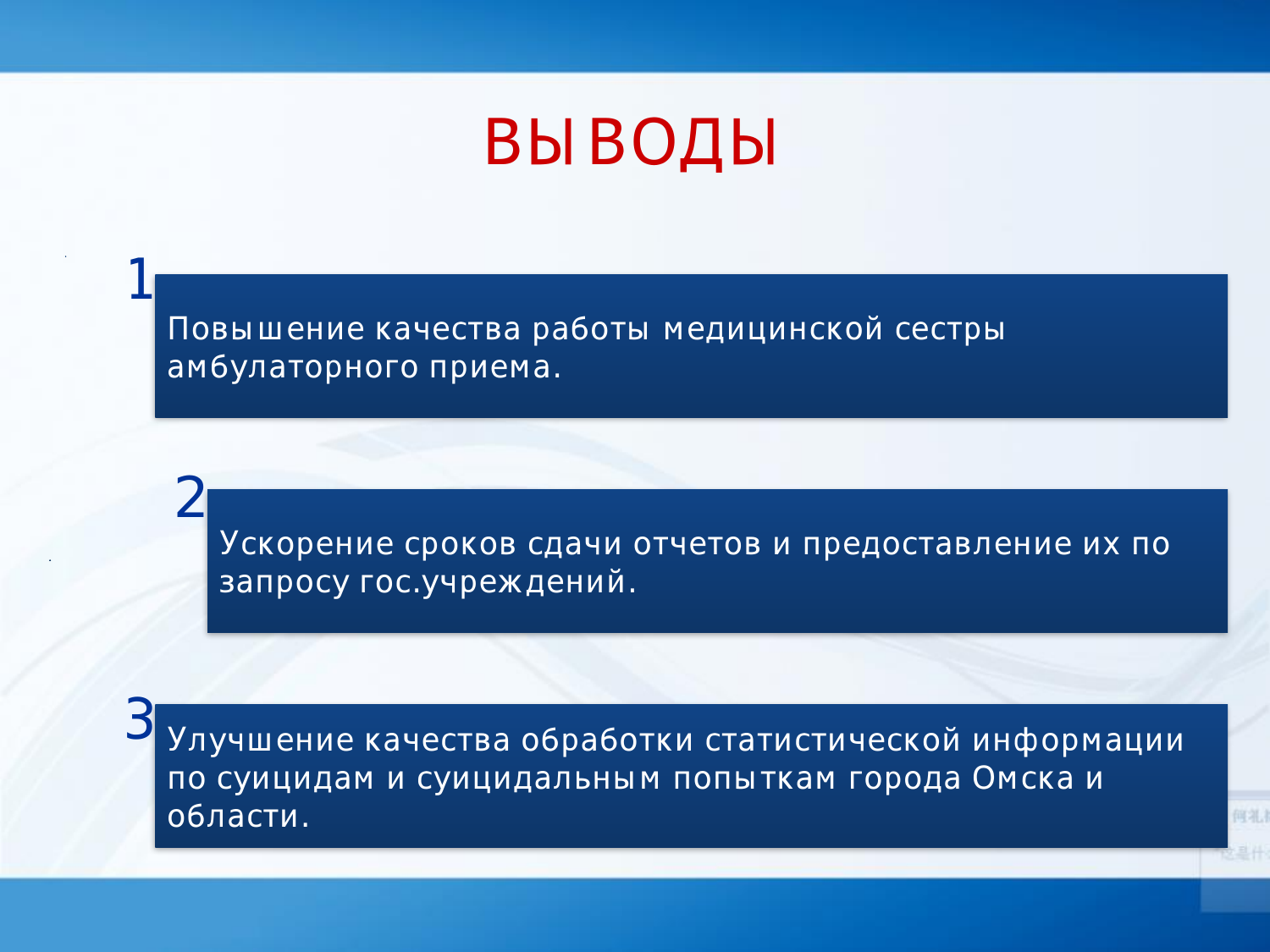

ВЫВОДЫ
Ускорение сроков сдачи отчетов и предоставление их по запросу гос.учреждений.
Улучшение качества обработки статистической информации по суицидам и суицидальным попыткам города Омска и области.
Повышение качества работы медицинской сестры амбулаторного приема.
1
2
3